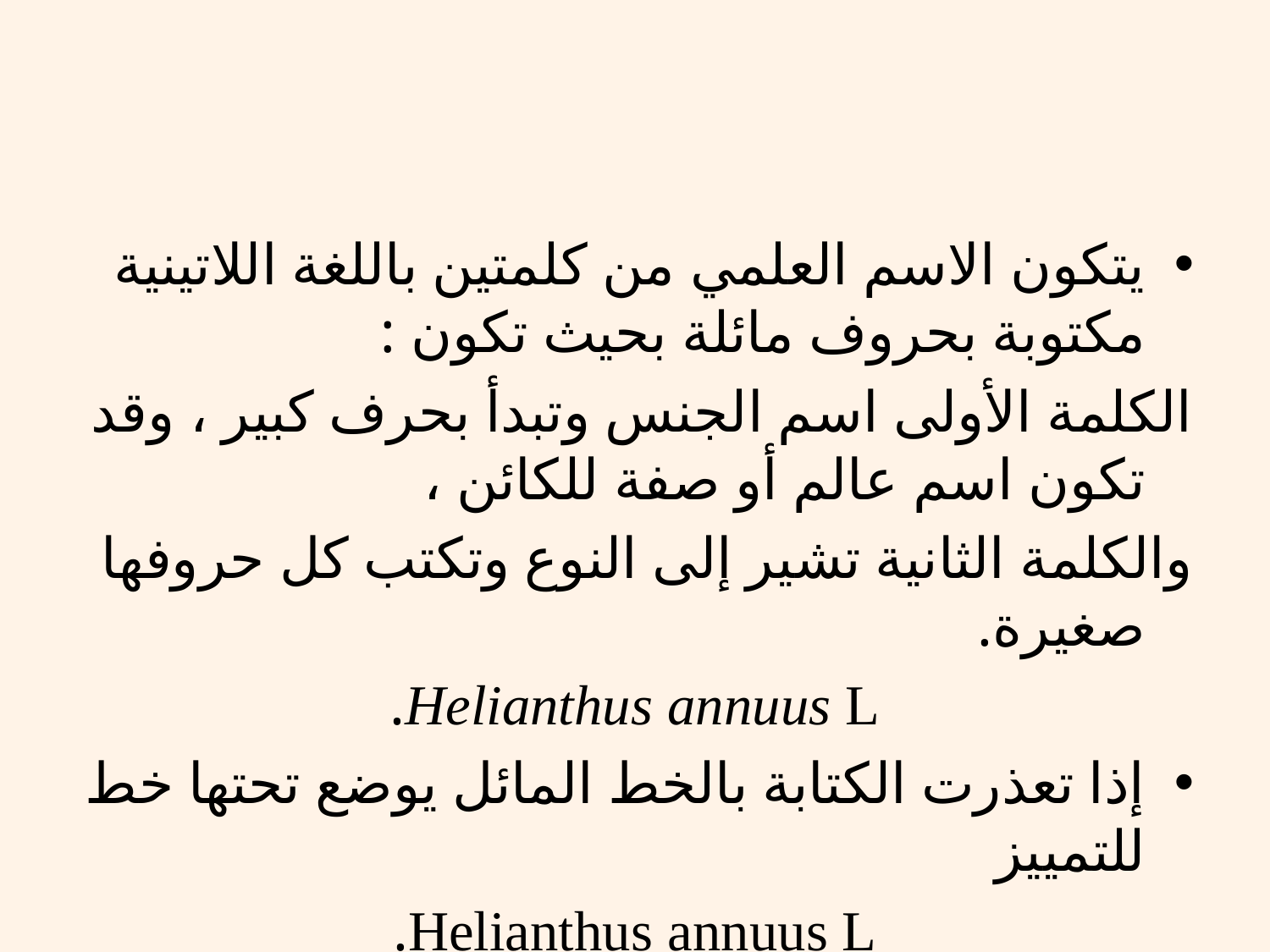

#
یتكون الاسم العلمي من كلمتین باللغة اللاتینیة مكتوبة بحروف مائلة بحیث تكون :
الكلمة الأولى اسم الجنس وتبدأ بحرف كبیر ، وقد تكون اسم عالم أو صفة للكائن ،
والكلمة الثانیة تشیر إلى النوع وتكتب كل حروفھا صغیرة.
Helianthus annuus L.
إذا تعذرت الكتابة بالخط المائل یوضع تحتھا خط للتمییز
Helianthus annuus L.